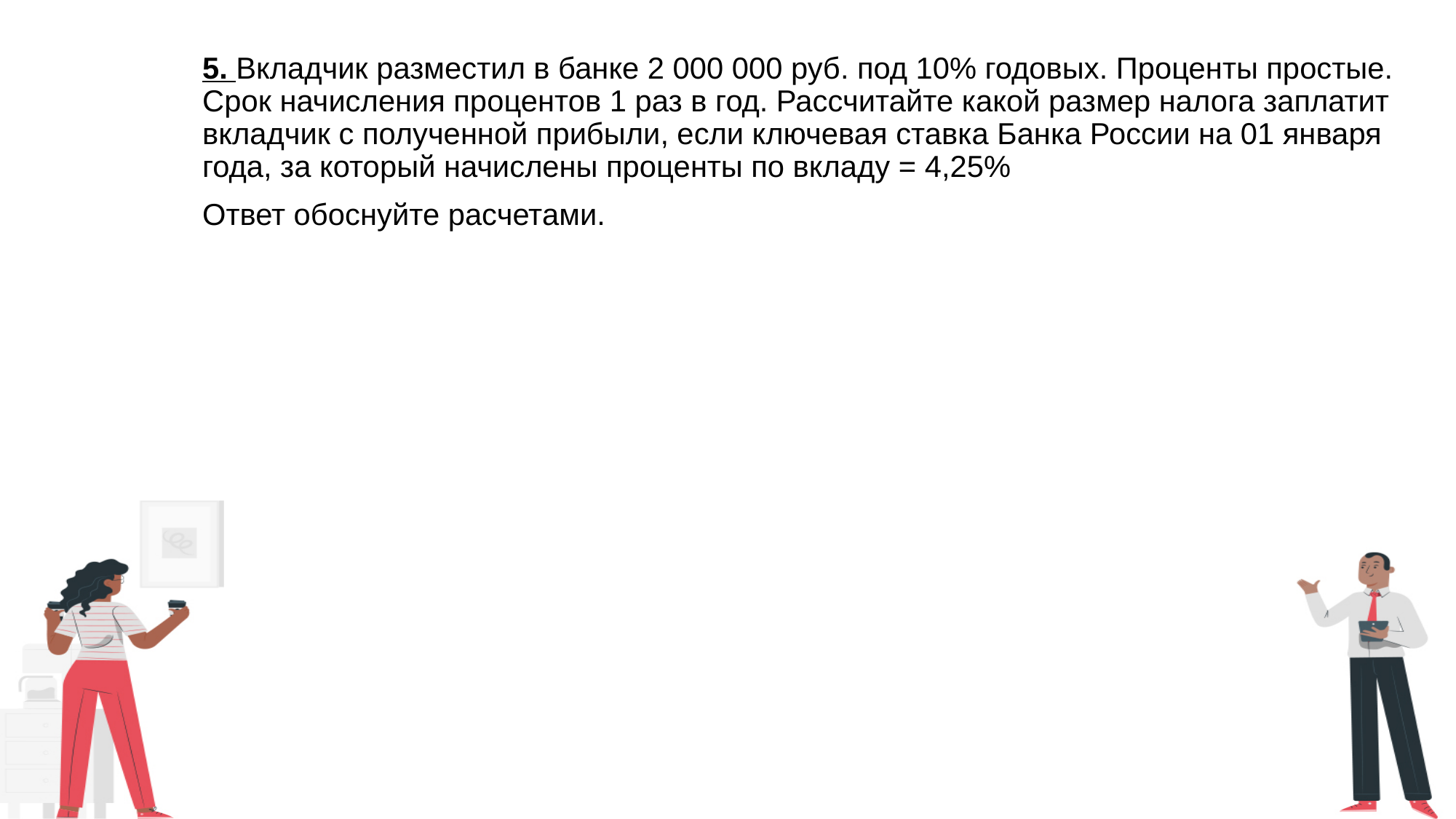

5. Вкладчик разместил в банке 2 000 000 руб. под 10% годовых. Проценты простые. Срок начисления процентов 1 раз в год. Рассчитайте какой размер налога заплатит вкладчик с полученной прибыли, если ключевая ставка Банка России на 01 января года, за который начислены проценты по вкладу = 4,25%
Ответ обоснуйте расчетами.